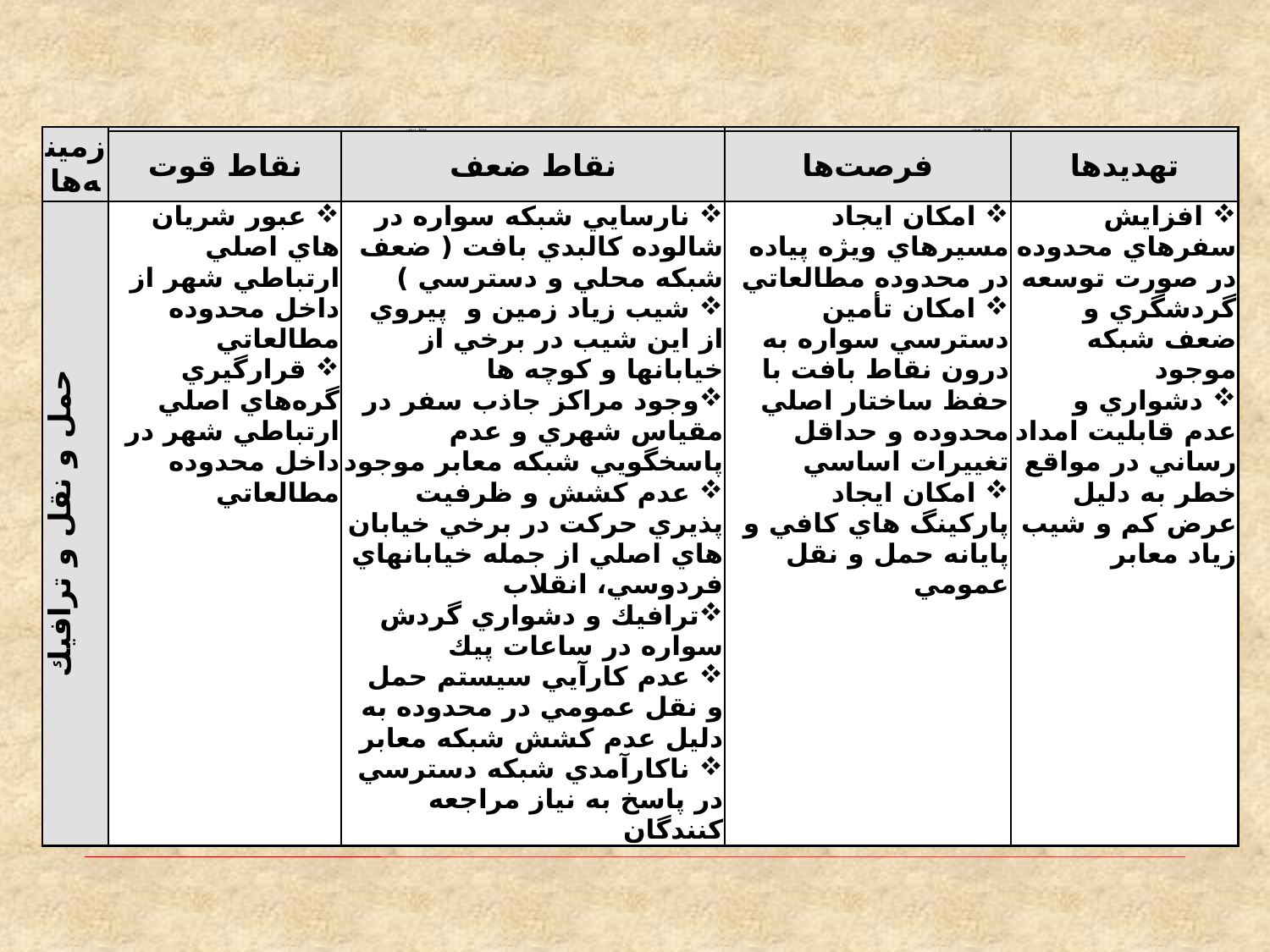

| زمينه‌ها | عوامل دروني |  | عوامل بيروني |  |
| --- | --- | --- | --- | --- |
|  | نقاط قوت | نقاط ضعف | فرصت‌ها | تهديدها |
| حمل و نقل و ترافيك | عبور شريان هاي اصلي ارتباطي شهر از داخل محدوده مطالعاتي قرارگيري گره‌هاي اصلي ارتباطي شهر در داخل محدوده مطالعاتي | نارسايي شبكه سواره در شالوده كالبدي بافت ( ضعف شبكه محلي و دسترسي ) شيب زياد زمين و پيروي از اين شيب در برخي از خيابانها و كوچه ها وجود مراكز جاذب سفر در مقياس شهري و عدم پاسخگويي شبكه معابر موجود عدم كشش و ظرفيت پذيري حركت در برخي خيابان هاي اصلي از جمله خيابانهاي فردوسي، انقلاب ترافيك و دشواري گردش سواره در ساعات پيك عدم كارآيي سيستم حمل و نقل عمومي در محدوده به دليل عدم كشش شبكه معابر ناكارآمدي شبكه دسترسي در پاسخ به نياز مراجعه كنندگان | امكان ايجاد مسيرهاي ويژه پياده در محدوده مطالعاتي امكان تأمين دسترسي سواره به درون نقاط بافت با حفظ ساختار اصلي محدوده و حداقل تغييرات اساسي امكان ايجاد پاركينگ هاي كافي و پايانه حمل و نقل عمومي | افزايش سفرهاي محدوده در صورت توسعه گردشگري و ضعف شبكه موجود دشواري و عدم قابليت امداد رساني در مواقع خطر به دليل عرض كم و شيب زياد معابر |